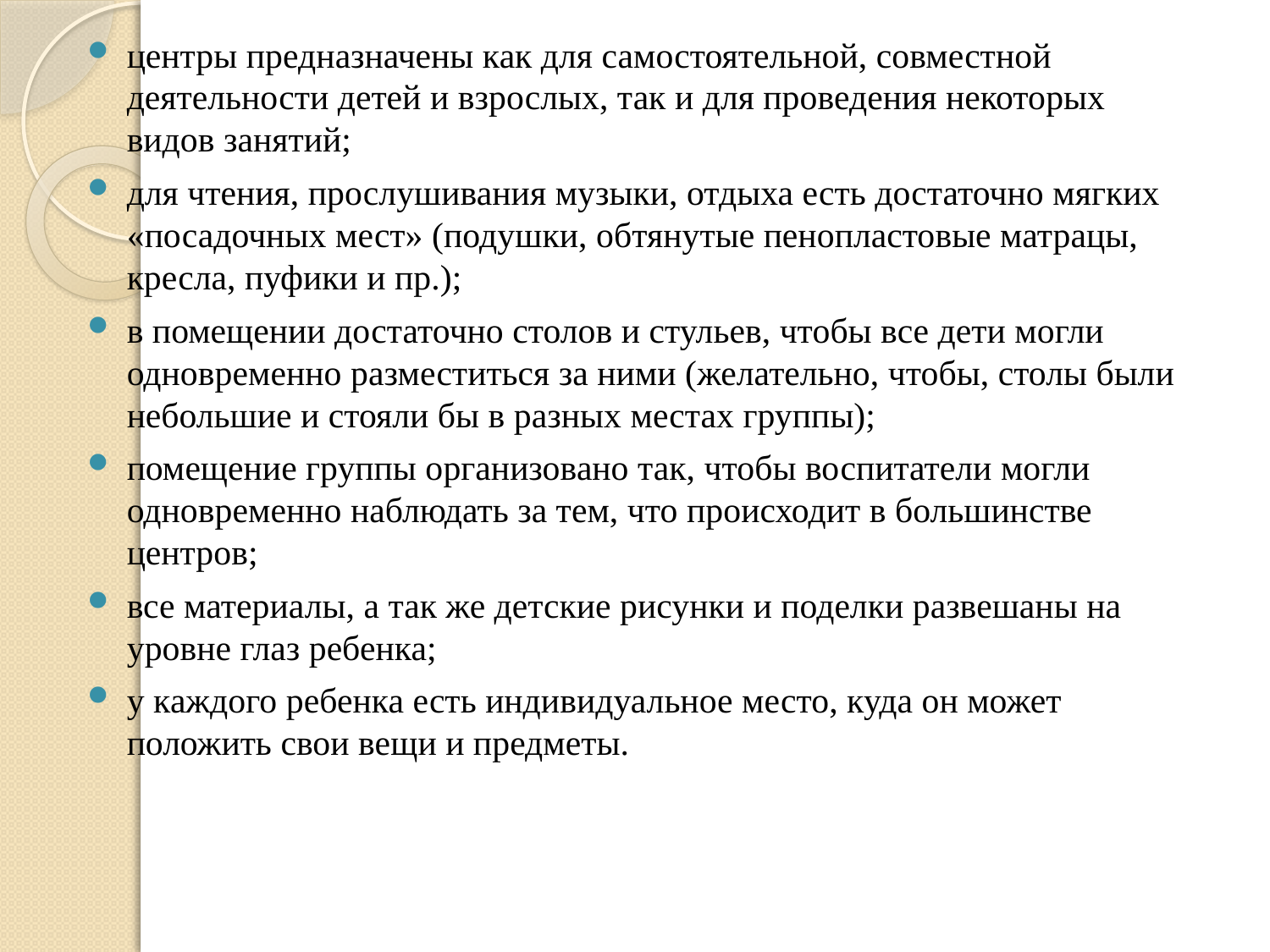

центры предназначены как для самостоятельной, совместной деятельности детей и взрослых, так и для проведения некоторых видов занятий;
для чтения, прослушивания музыки, отдыха есть достаточно мягких «посадочных мест» (подушки, обтянутые пенопластовые матрацы, кресла, пуфики и пр.);
в помещении достаточно столов и стульев, чтобы все дети могли одновременно разместиться за ними (желательно, чтобы, столы были небольшие и стояли бы в разных местах группы);
помещение группы организовано так, чтобы воспитатели могли одновременно наблюдать за тем, что происходит в большинстве центров;
все материалы, а так же детские рисунки и поделки развешаны на уровне глаз ребенка;
у каждого ребенка есть индивидуальное место, куда он может положить свои вещи и предметы.
#